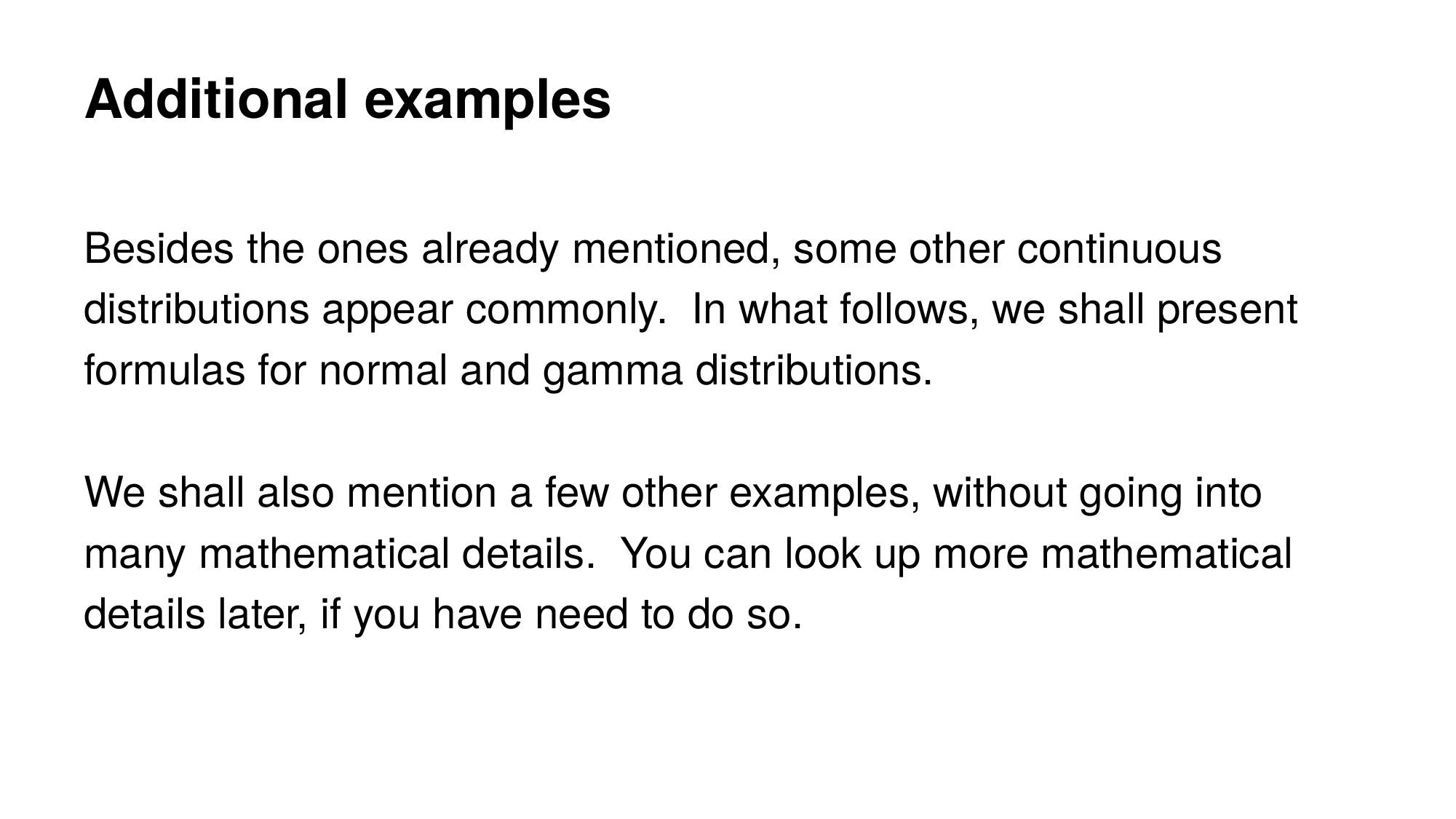

# Additional examples
Besides the ones already mentioned, some other continuous distributions appear commonly.  In what follows, we shall present formulas for normal and gamma distributions.

We shall also mention a few other examples, without going into many mathematical details.  You can look up more mathematical details later, if you have need to do so.